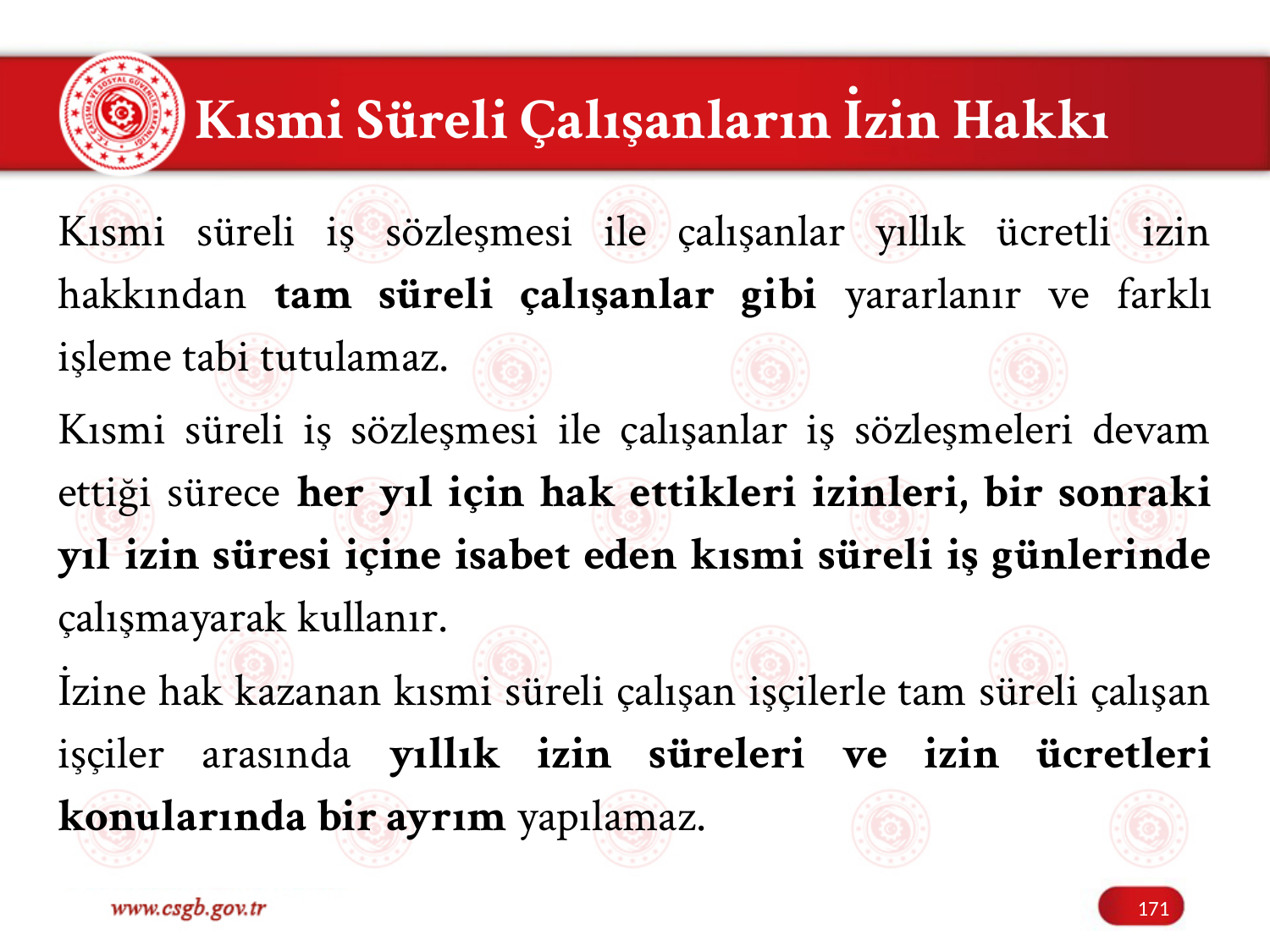

# Kısmi Süreli Çalışanların İzin Hakkı
Kısmi süreli iş sözleşmesi ile çalışanlar yıllık ücretli izin hakkından tam süreli çalışanlar gibi yararlanır ve farklı işleme tabi tutulamaz.
Kısmi süreli iş sözleşmesi ile çalışanlar iş sözleşmeleri devam ettiği sürece her yıl için hak ettikleri izinleri, bir sonraki yıl izin süresi içine isabet eden kısmi süreli iş günlerinde çalışmayarak kullanır.
İzine hak kazanan kısmi süreli çalışan işçilerle tam süreli çalışan işçiler arasında yıllık izin süreleri ve izin ücretleri konularında bir ayrım yapılamaz.

171